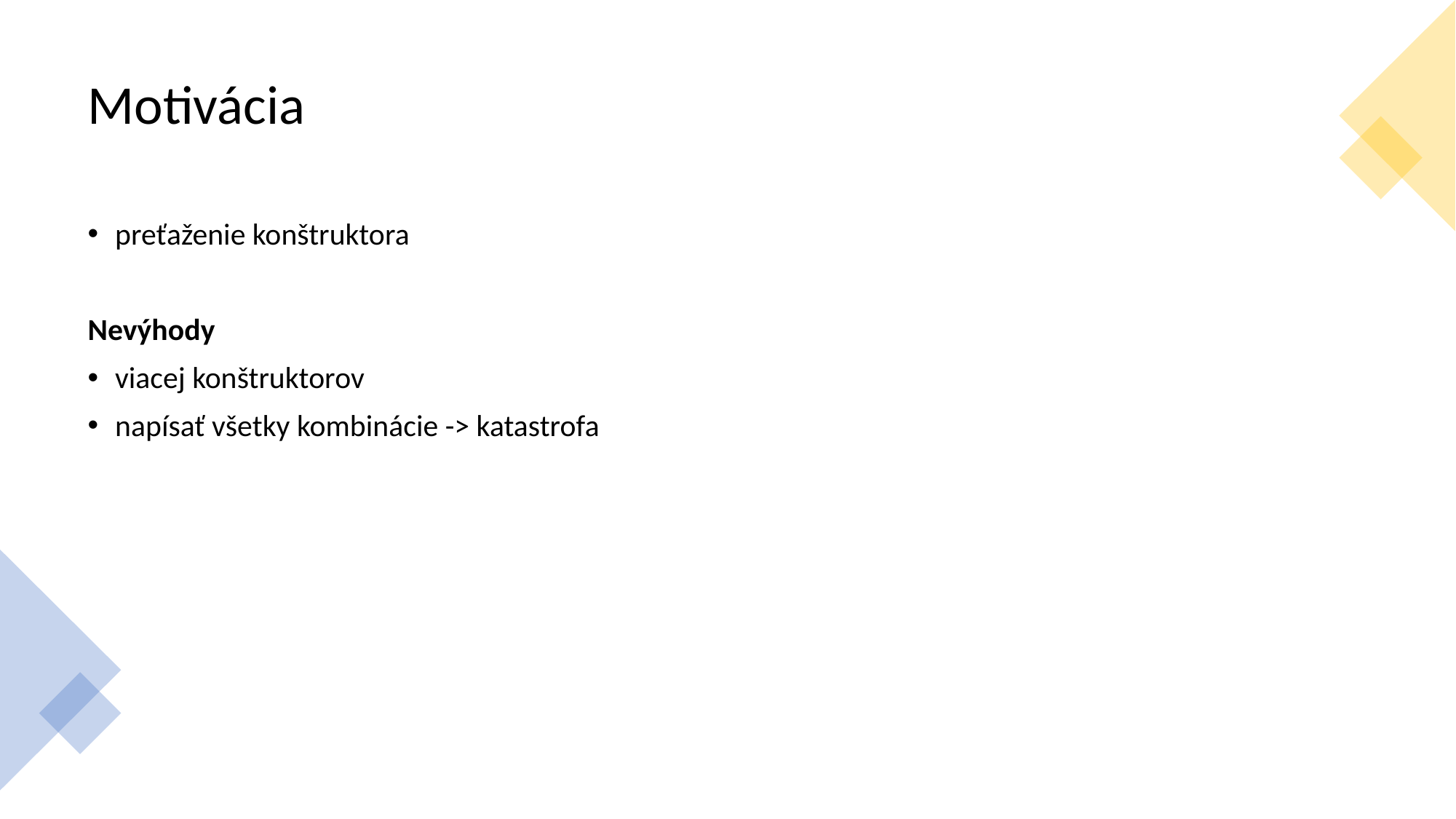

# Motivácia
preťaženie konštruktora

Nevýhody
viacej konštruktorov
napísať všetky kombinácie -> katastrofa